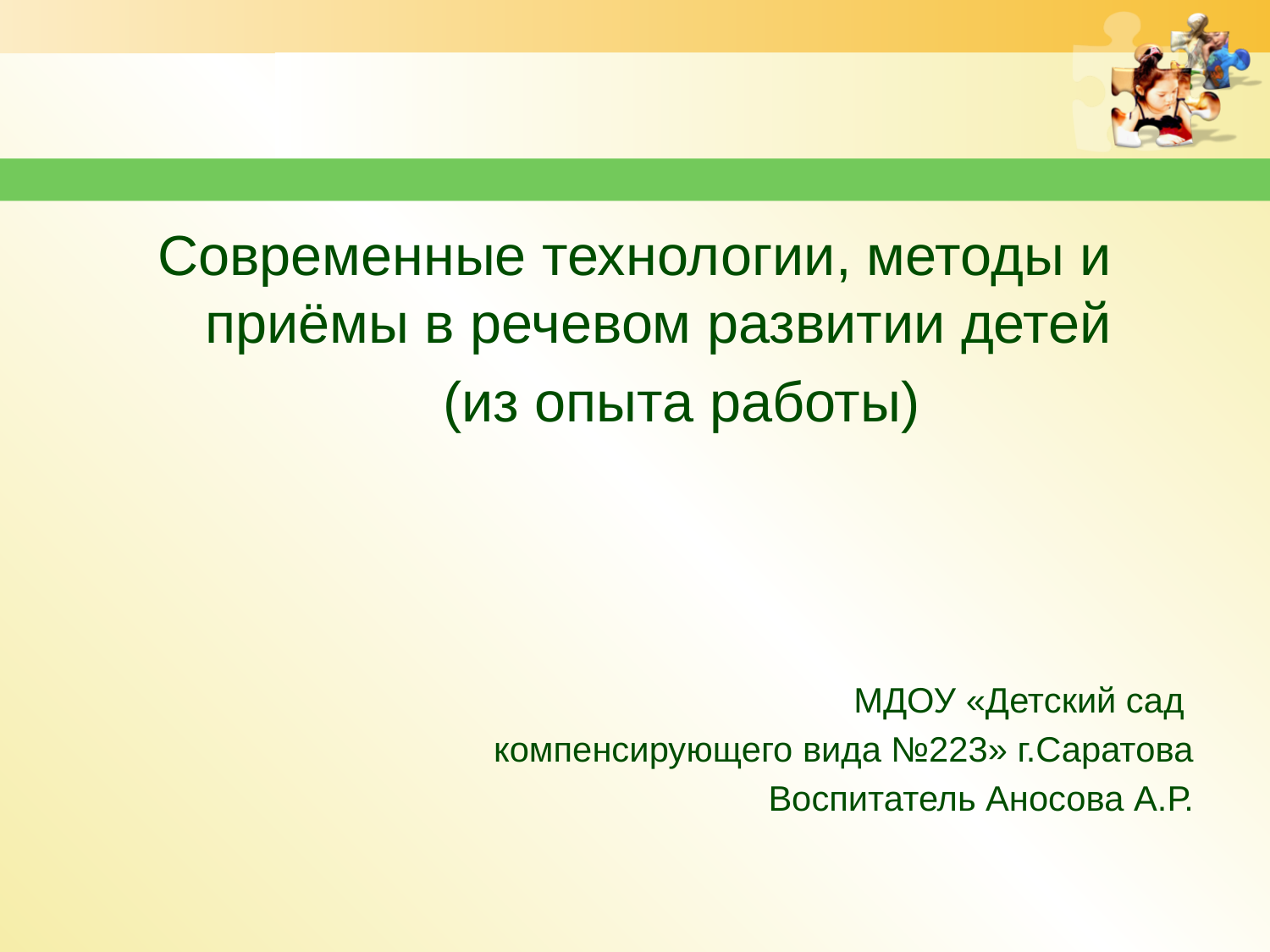

Современные технологии, методы и приёмы в речевом развитии детей
      (из опыта работы)

МДОУ «Детский сад
компенсирующего вида №223» г.Саратова
Воспитатель Аносова А.Р.